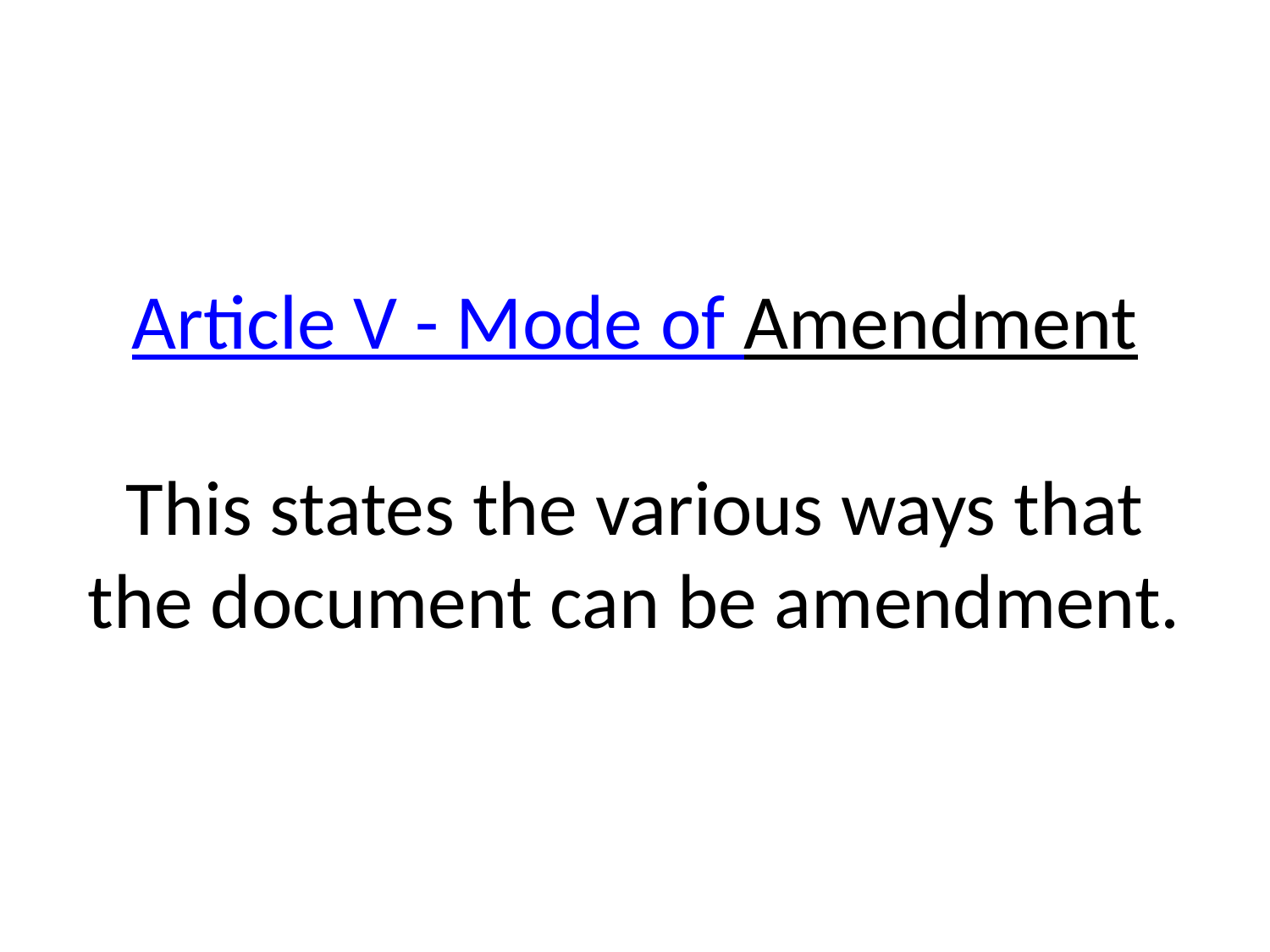

# Article V - Mode of Amendment This states the various ways that the document can be amendment.